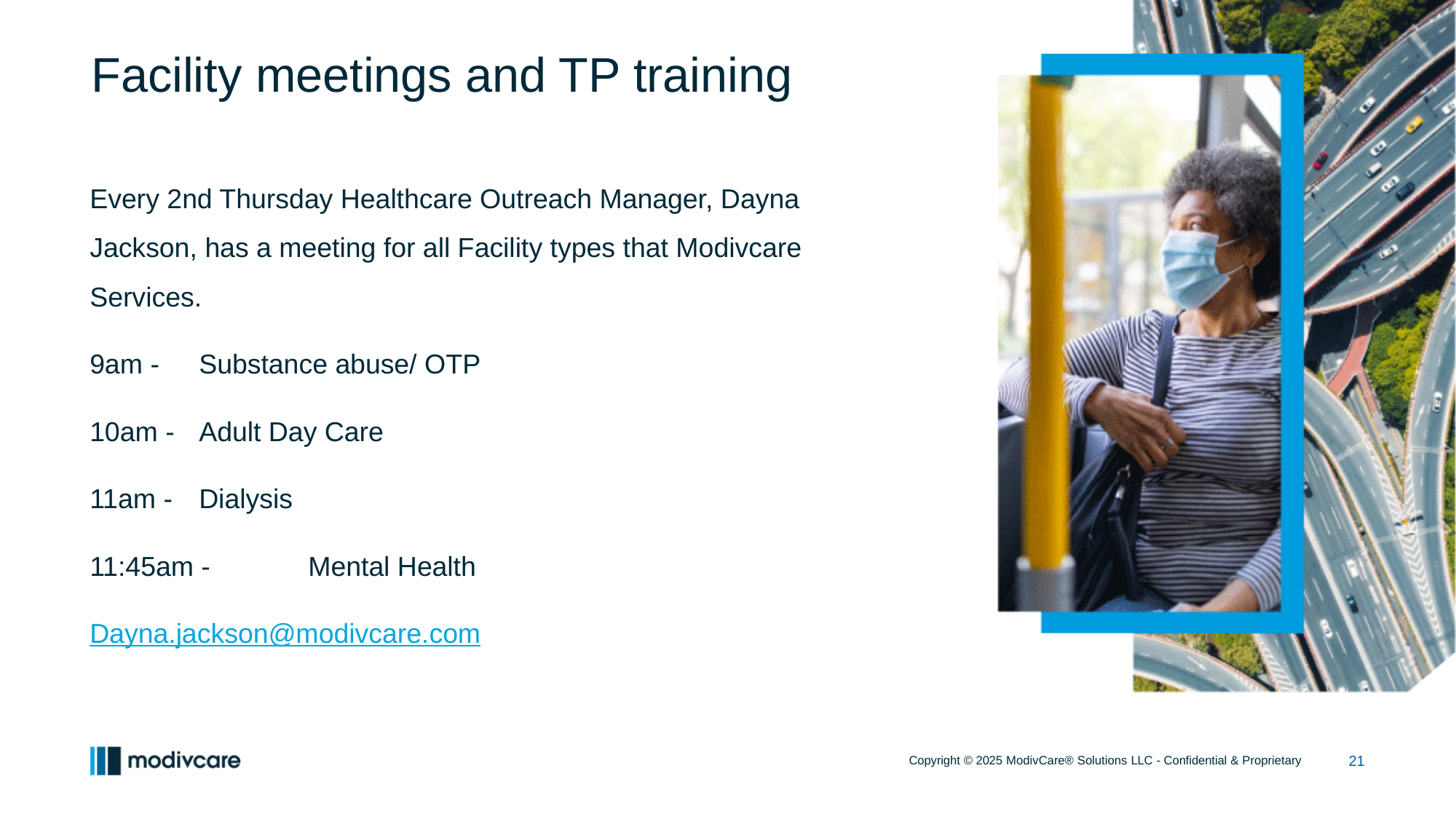

# Facility meetings and TP training
Every 2nd Thursday Healthcare Outreach Manager, Dayna Jackson, has a meeting for all Facility types that Modivcare Services.
9am -	Substance abuse/ OTP
10am -	Adult Day Care
11am - 	Dialysis
11:45am -	Mental Health
Dayna.jackson@modivcare.com

21